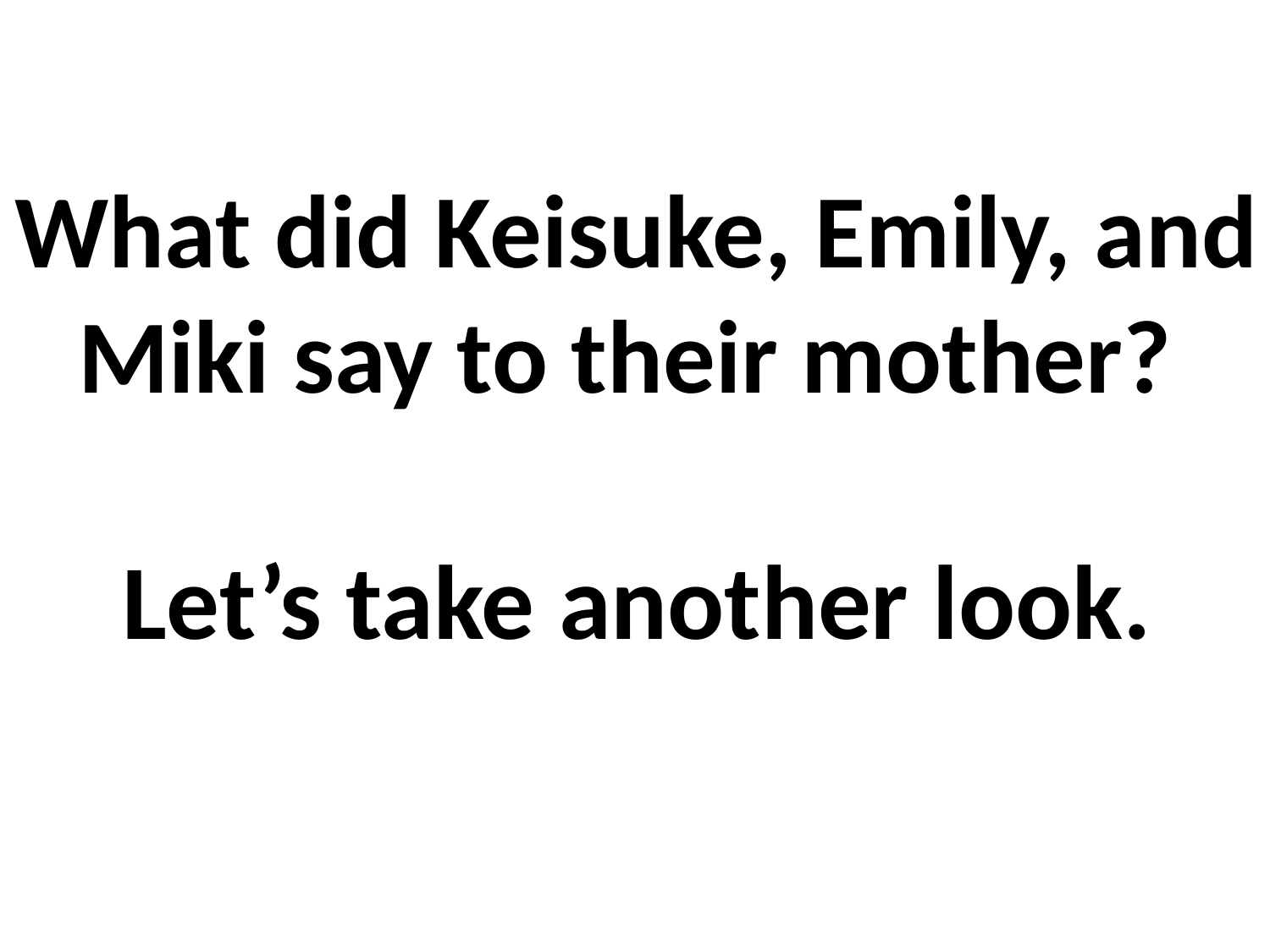

#
What did Keisuke, Emily, and Miki say to their mother?

Let’s take another look.